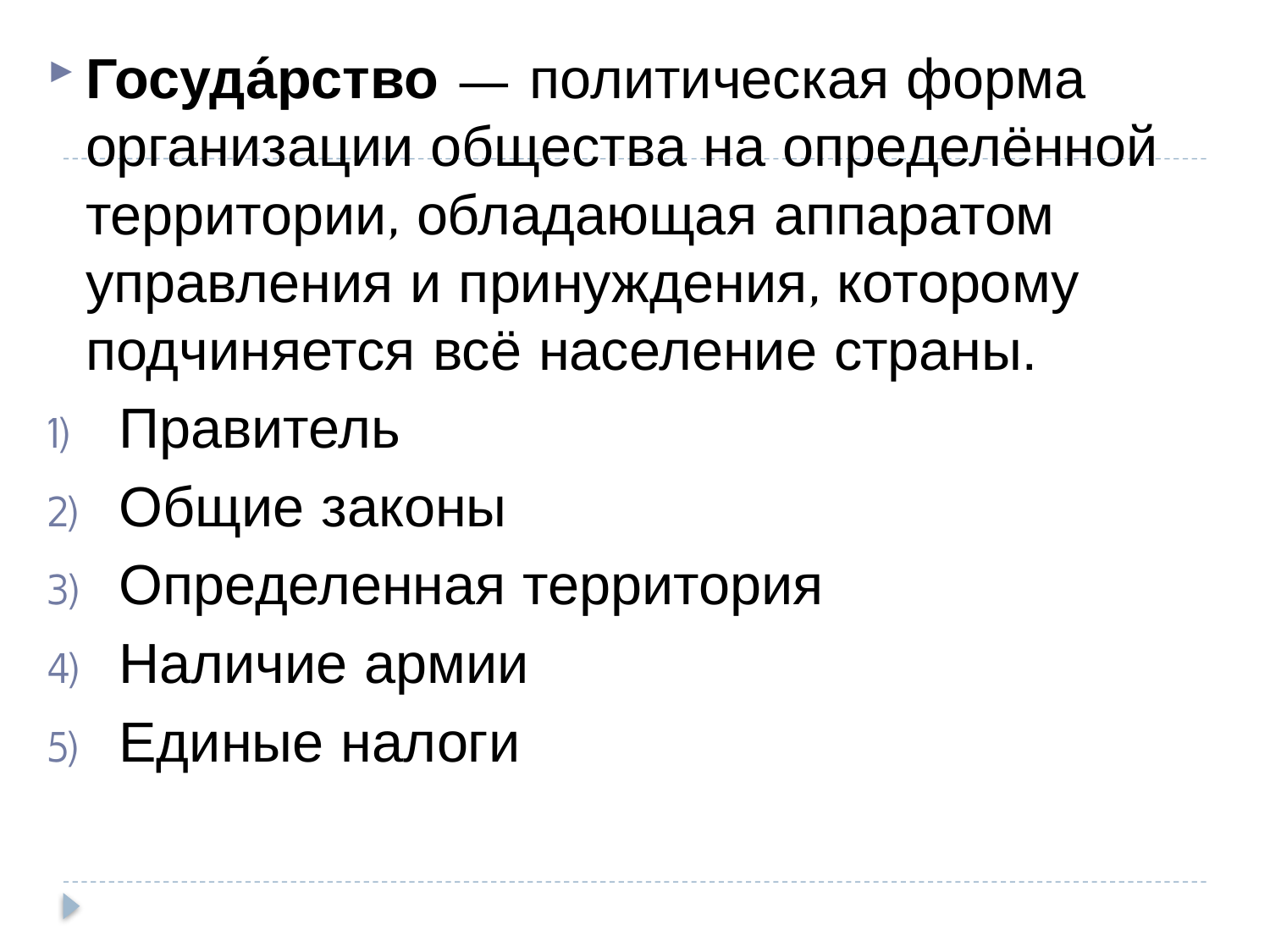

Госуда́рство — политическая форма организации общества на определённой территории, обладающая аппаратом управления и принуждения, которому подчиняется всё население страны.
Правитель
Общие законы
Определенная территория
Наличие армии
Единые налоги